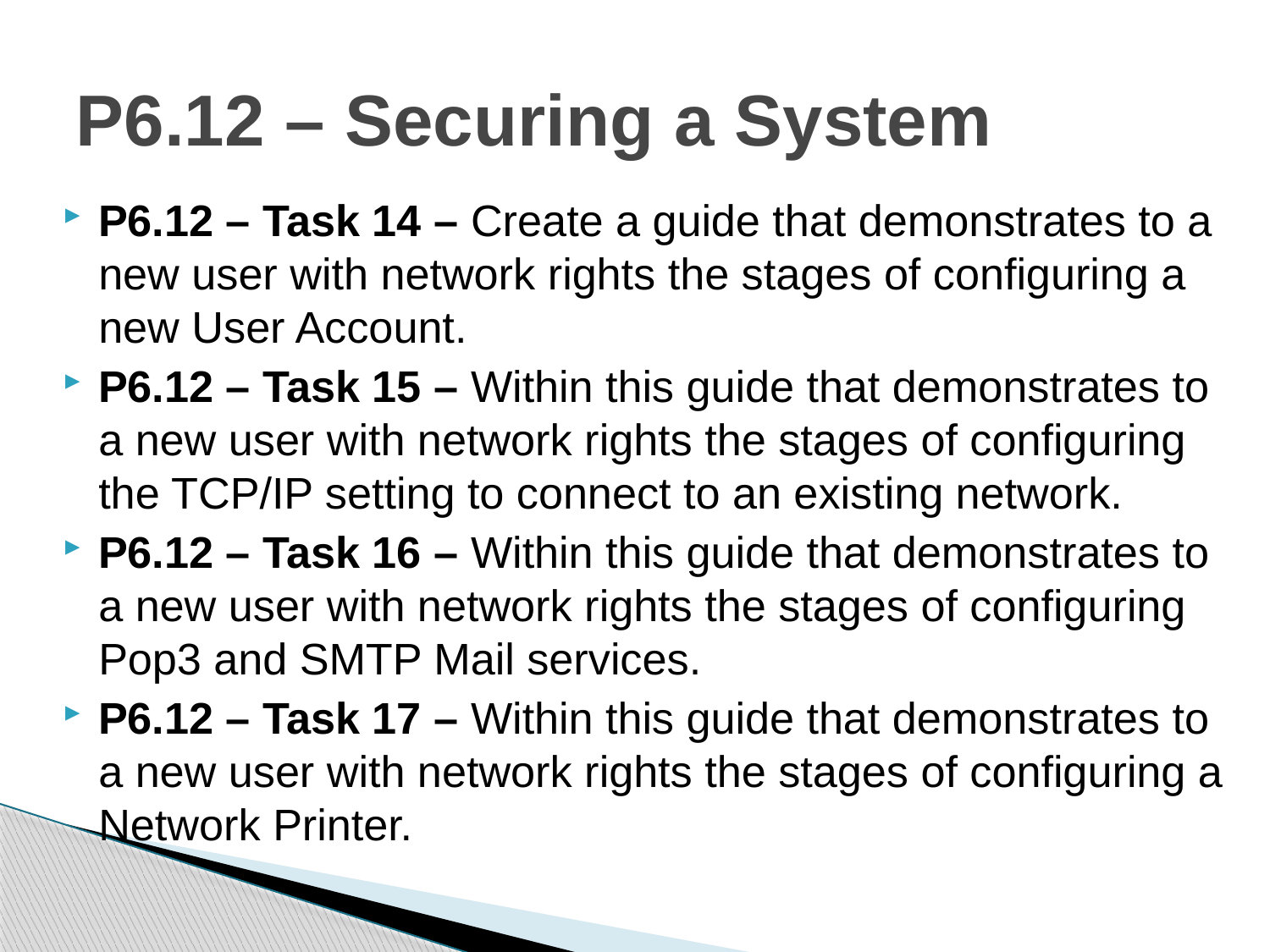

# P6.12 – Securing a System
P6.12 – Task 14 – Create a guide that demonstrates to a new user with network rights the stages of configuring a new User Account.
P6.12 – Task 15 – Within this guide that demonstrates to a new user with network rights the stages of configuring the TCP/IP setting to connect to an existing network.
P6.12 – Task 16 – Within this guide that demonstrates to a new user with network rights the stages of configuring Pop3 and SMTP Mail services.
P6.12 – Task 17 – Within this guide that demonstrates to a new user with network rights the stages of configuring a Network Printer.